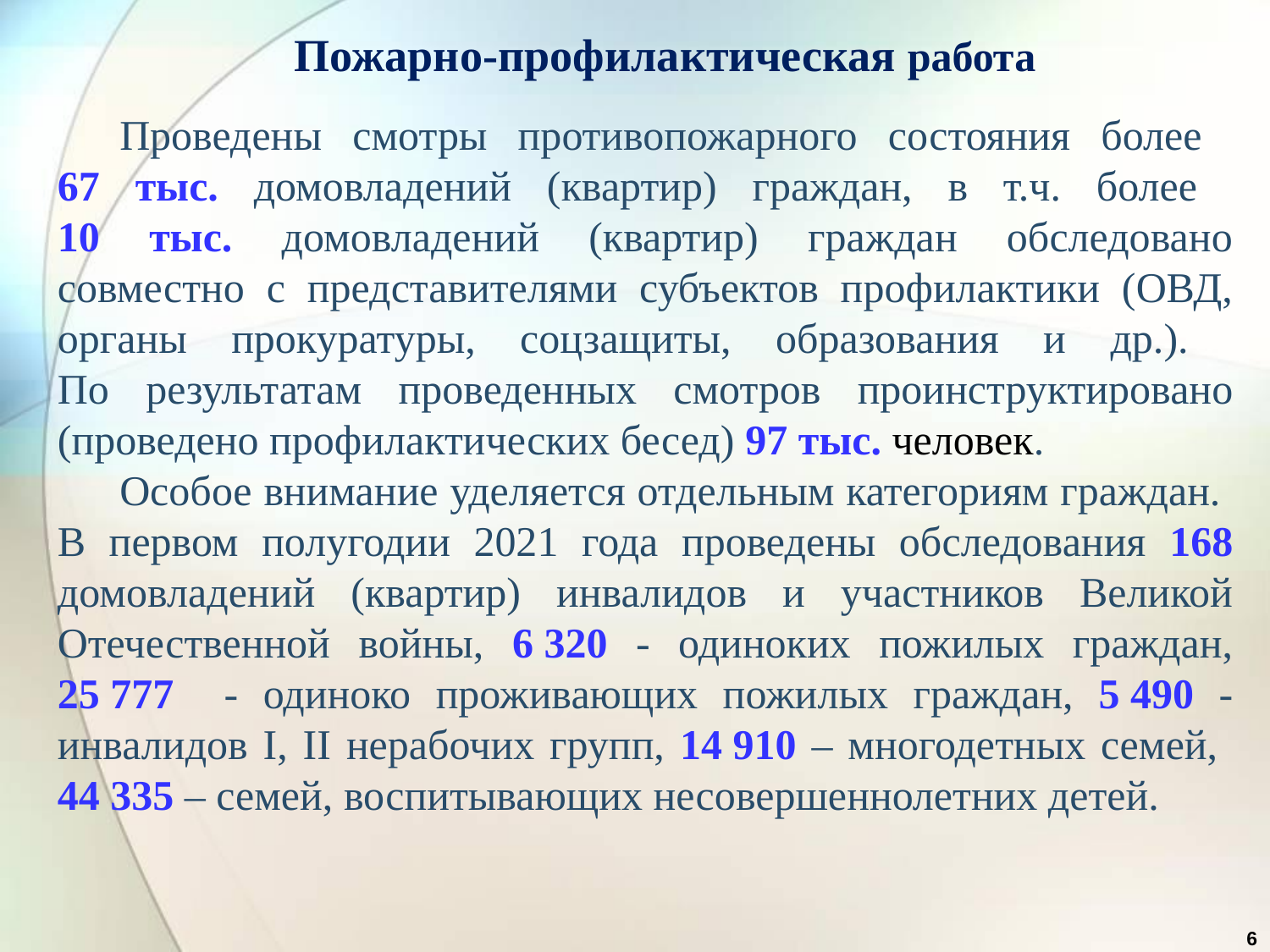

Пожарно-профилактическая работа

Проведены смотры противопожарного состояния более
67 тыс. домовладений (квартир) граждан, в т.ч. более
10 тыс. домовладений (квартир) граждан обследовано совместно с представителями субъектов профилактики (ОВД, органы прокуратуры, соцзащиты, образования и др.).
По результатам проведенных смотров проинструктировано (проведено профилактических бесед) 97 тыс. человек.
Особое внимание уделяется отдельным категориям граждан.
В первом полугодии 2021 года проведены обследования 168 домовладений (квартир) инвалидов и участников Великой Отечественной войны, 6 320 - одиноких пожилых граждан, 25 777  - одиноко проживающих пожилых граждан, 5 490 - инвалидов I, II нерабочих групп, 14 910 – многодетных семей,
44 335 – семей, воспитывающих несовершеннолетних детей.
6